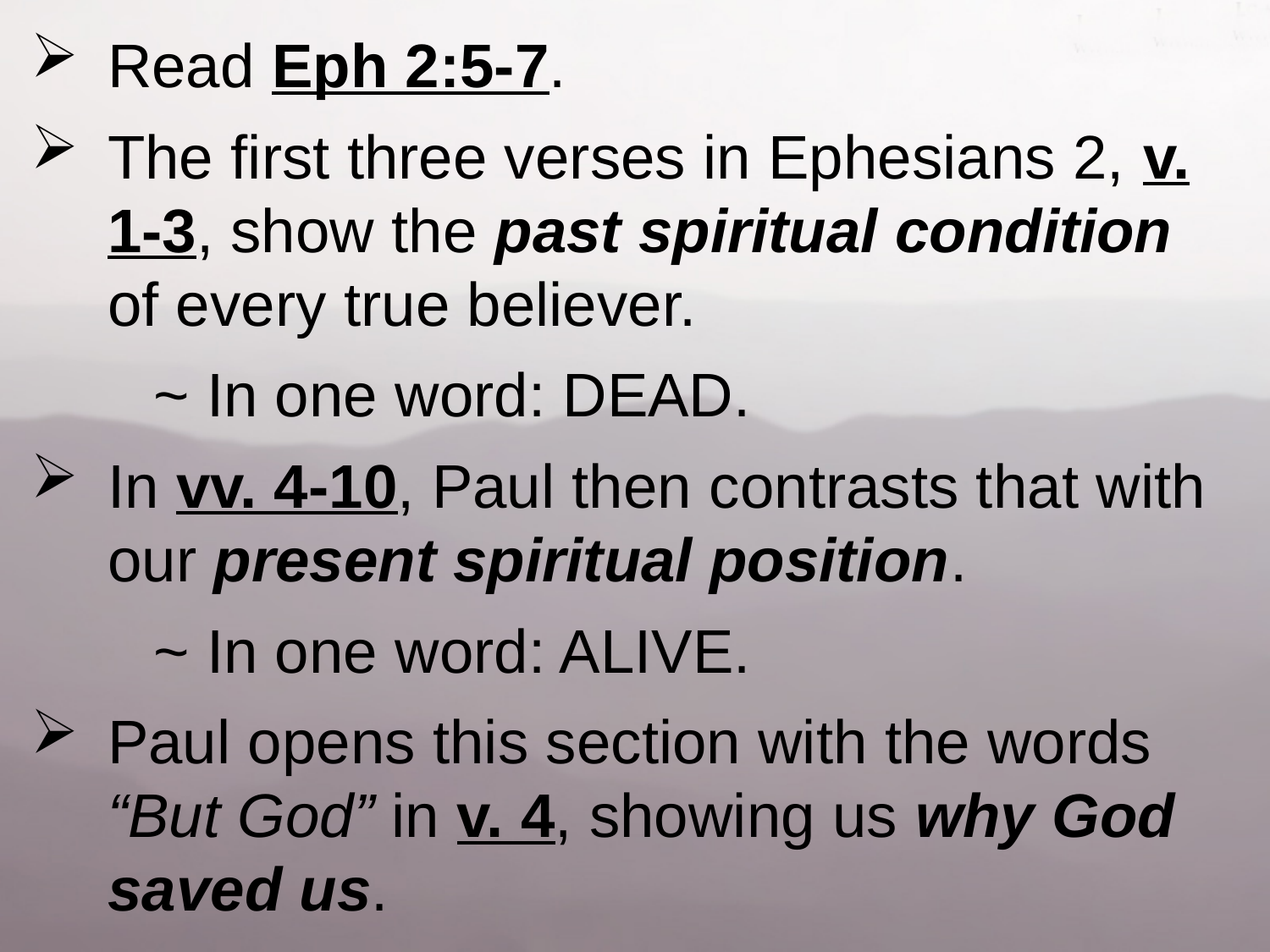

Read Eph 2:5-7.
The first three verses in Ephesians 2, v. 1-3, show the past spiritual condition of every true believer.
		~ In one word: DEAD.
In vv. 4-10, Paul then contrasts that with our present spiritual position.
		~ In one word: ALIVE.
Paul opens this section with the words “But God” in v. 4, showing us why God saved us.